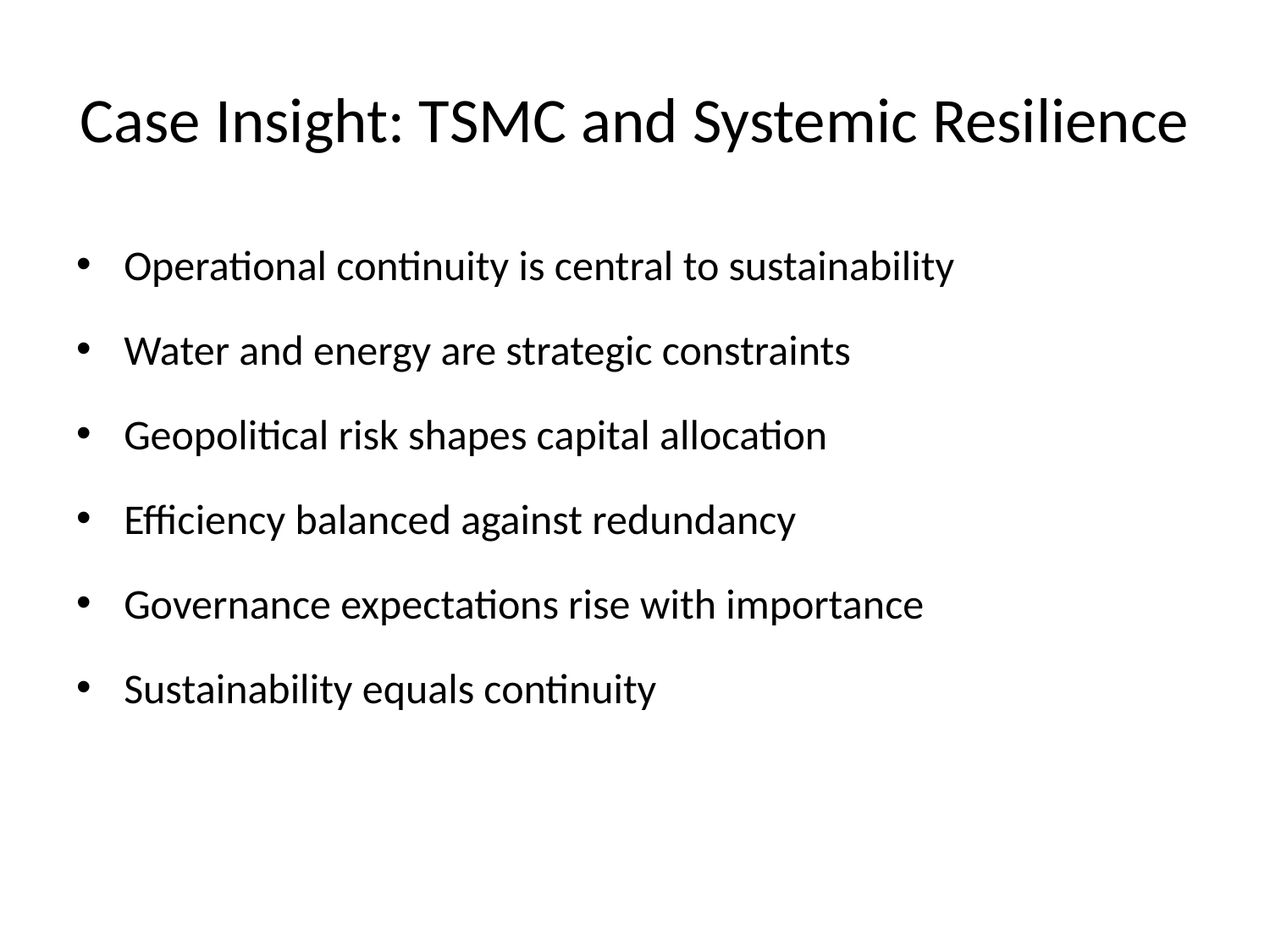

# Case Insight: TSMC and Systemic Resilience
Operational continuity is central to sustainability
Water and energy are strategic constraints
Geopolitical risk shapes capital allocation
Efficiency balanced against redundancy
Governance expectations rise with importance
Sustainability equals continuity